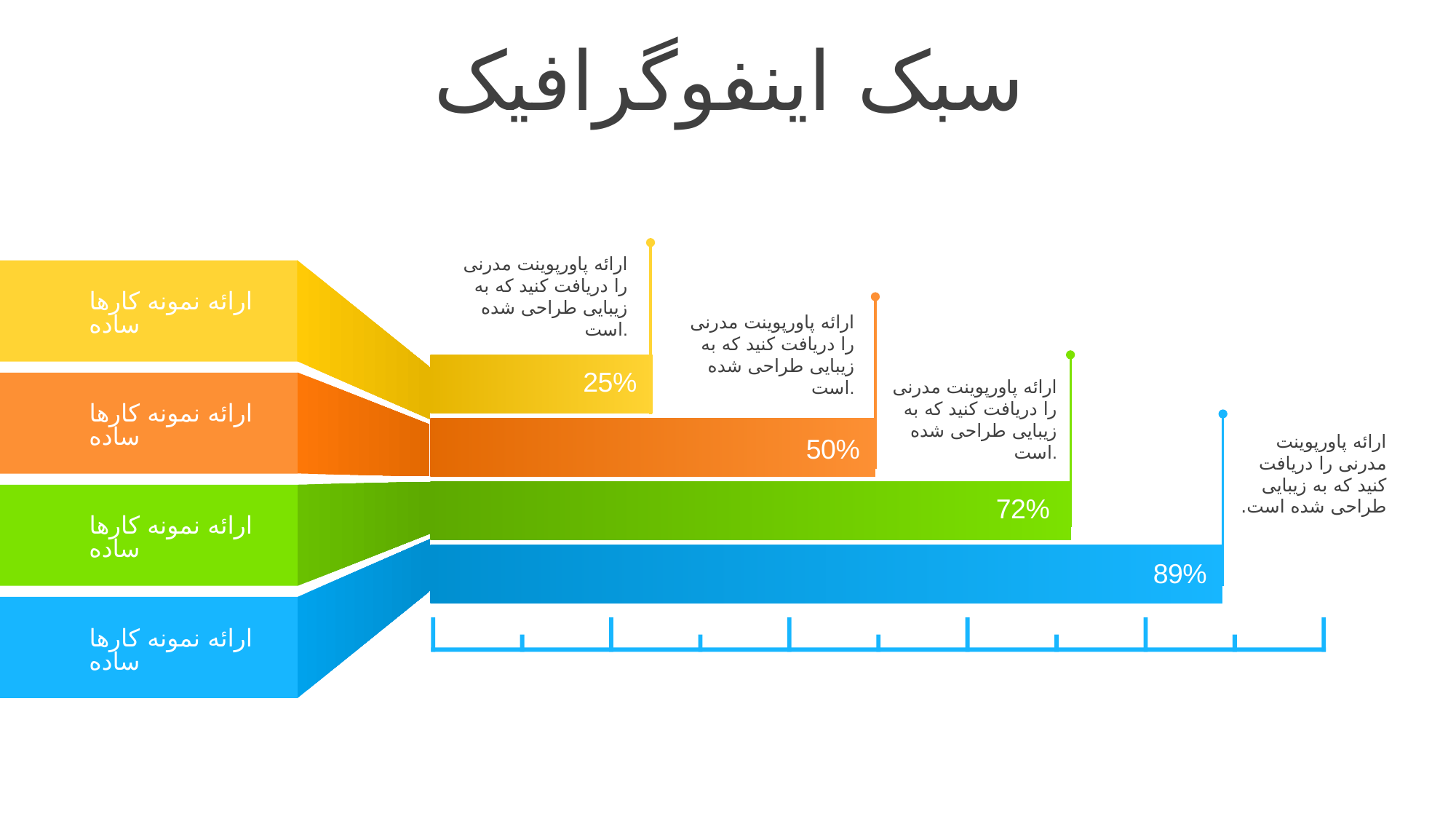

سبک اینفوگرافیک
ارائه پاورپوینت مدرنی را دریافت کنید که به زیبایی طراحی شده است.

ارائه نمونه کارها ساده
ارائه پاورپوینت مدرنی را دریافت کنید که به زیبایی طراحی شده است.

### Chart

| Category |  |
|---|---|
ارائه پاورپوینت مدرنی را دریافت کنید که به زیبایی طراحی شده است.
ارائه نمونه کارها ساده
ارائه پاورپوینت مدرنی را دریافت کنید که به زیبایی طراحی شده است.
ارائه نمونه کارها ساده

ارائه نمونه کارها ساده